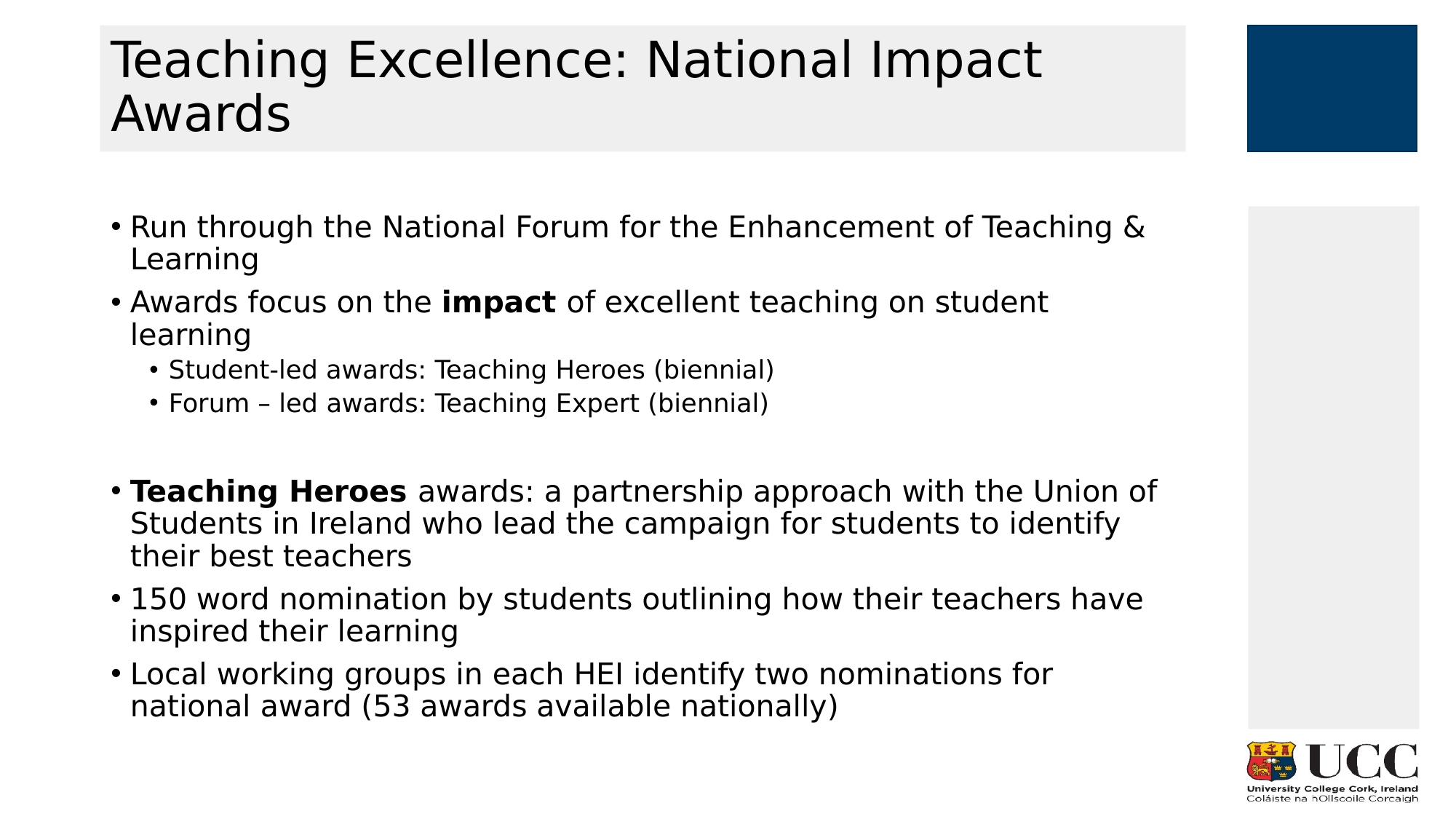

# Teaching Excellence: National Impact Awards
Run through the National Forum for the Enhancement of Teaching & Learning
Awards focus on the impact of excellent teaching on student learning
Student-led awards: Teaching Heroes (biennial)
Forum – led awards: Teaching Expert (biennial)

Teaching Heroes awards: a partnership approach with the Union of Students in Ireland who lead the campaign for students to identify their best teachers
150 word nomination by students outlining how their teachers have inspired their learning
Local working groups in each HEI identify two nominations for national award (53 awards available nationally)